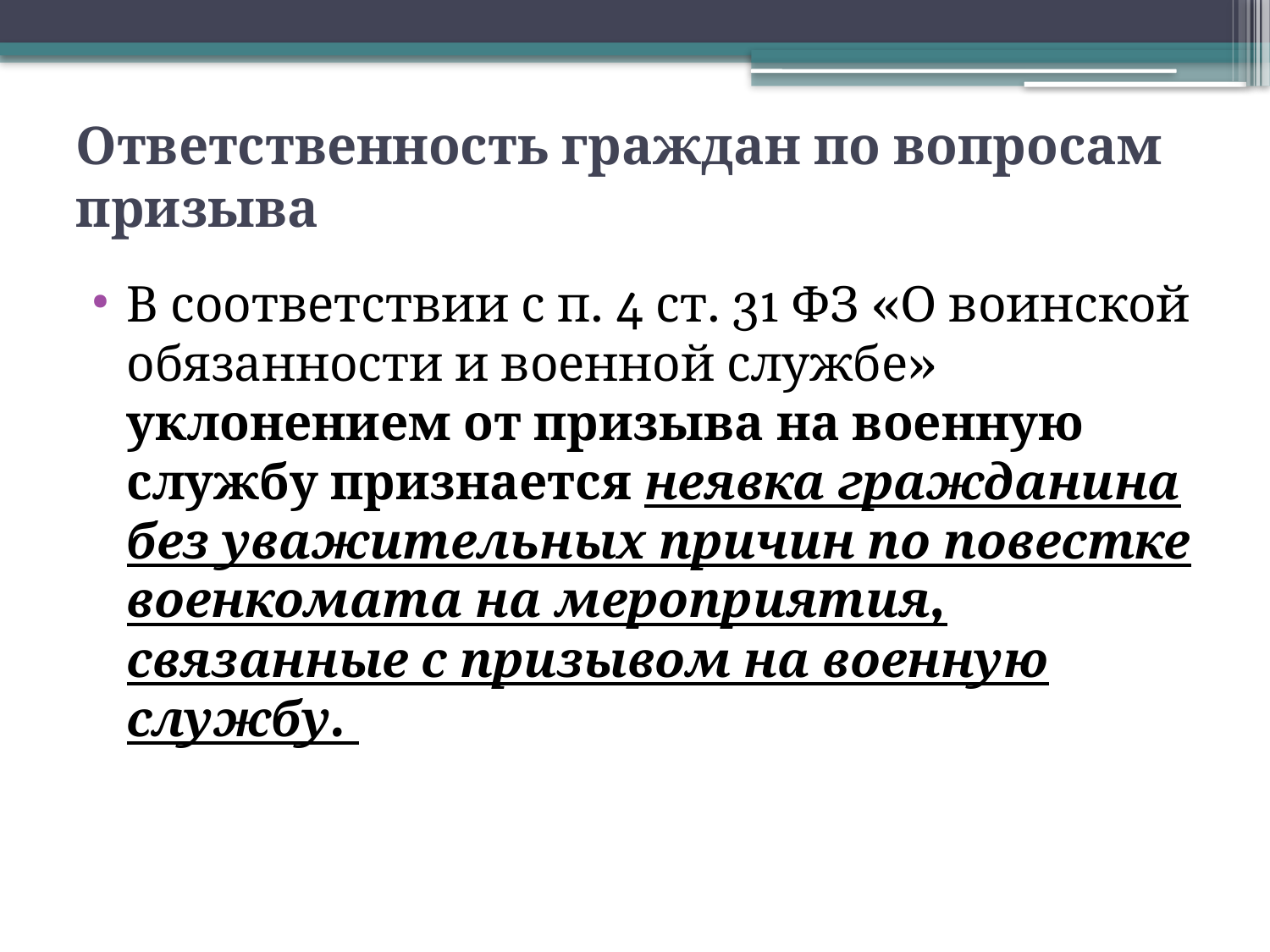

# Ответственность граждан по вопросам призыва
В соответствии с п. 4 ст. 31 ФЗ «О воинской обязанности и военной службе» уклонением от призыва на военную службу признается неявка гражданина без уважительных причин по повестке военкомата на мероприятия, связанные с призывом на военную службу.